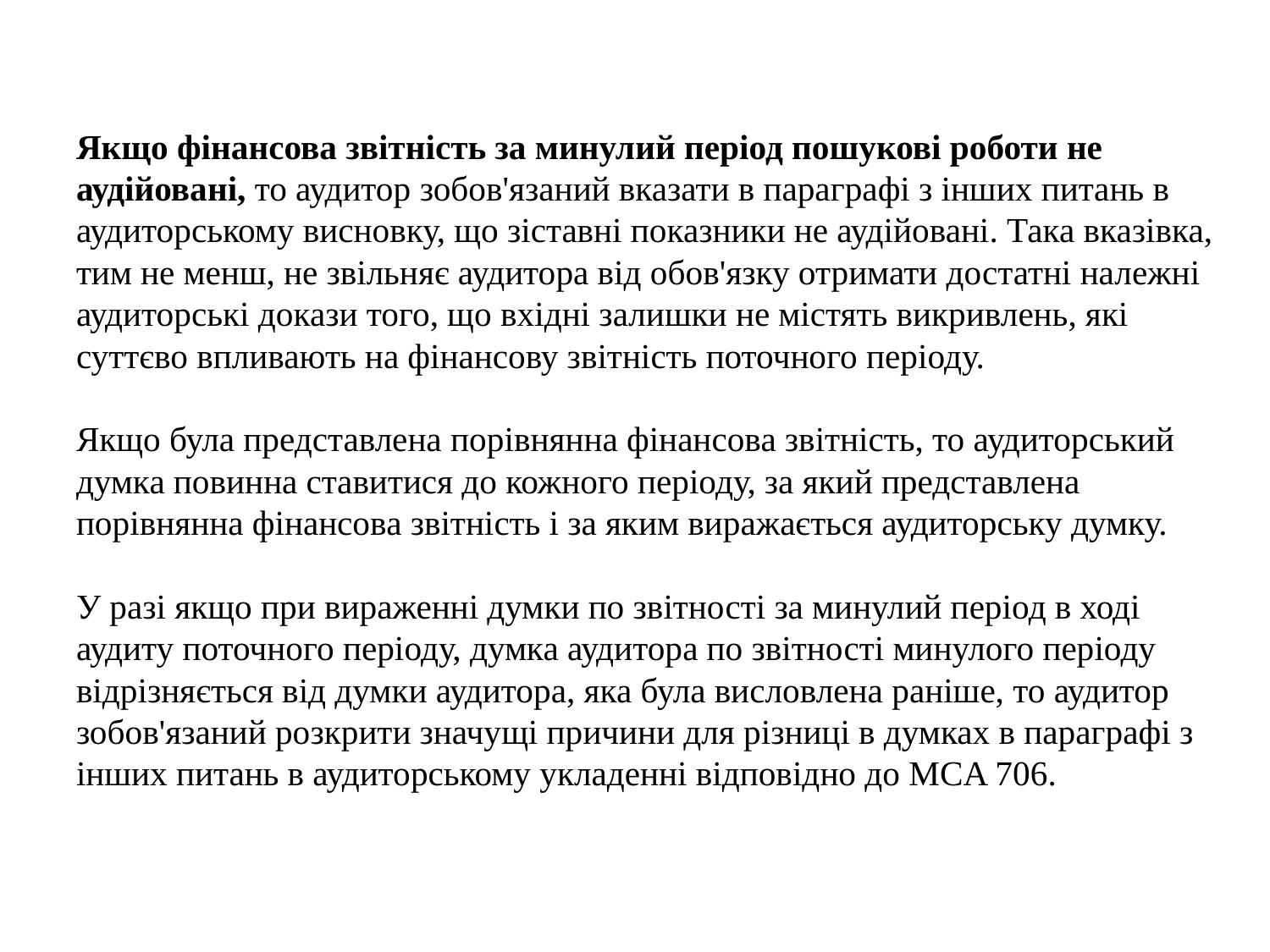

Якщо фінансова звітність за минулий період пошукові роботи не аудійовані, то аудитор зобов'язаний вказати в параграфі з інших питань в аудиторському висновку, що зіставні показники не аудійовані. Така вказівка, тим не менш, не звільняє аудитора від обов'язку отримати достатні належні аудиторські докази того, що вхідні залишки не містять викривлень, які суттєво впливають на фінансову звітність поточного періоду.
Якщо була представлена ​​порівнянна фінансова звітність, то аудиторський думка повинна ставитися до кожного періоду, за який представлена ​​порівнянна фінансова звітність і за яким виражається аудиторську думку.
У разі якщо при вираженні думки по звітності за минулий період в ході аудиту поточного періоду, думка аудитора по звітності минулого періоду відрізняється від думки аудитора, яка була висловлена ​​раніше, то аудитор зобов'язаний розкрити значущі причини для різниці в думках в параграфі з інших питань в аудиторському укладенні відповідно до MCA 706.